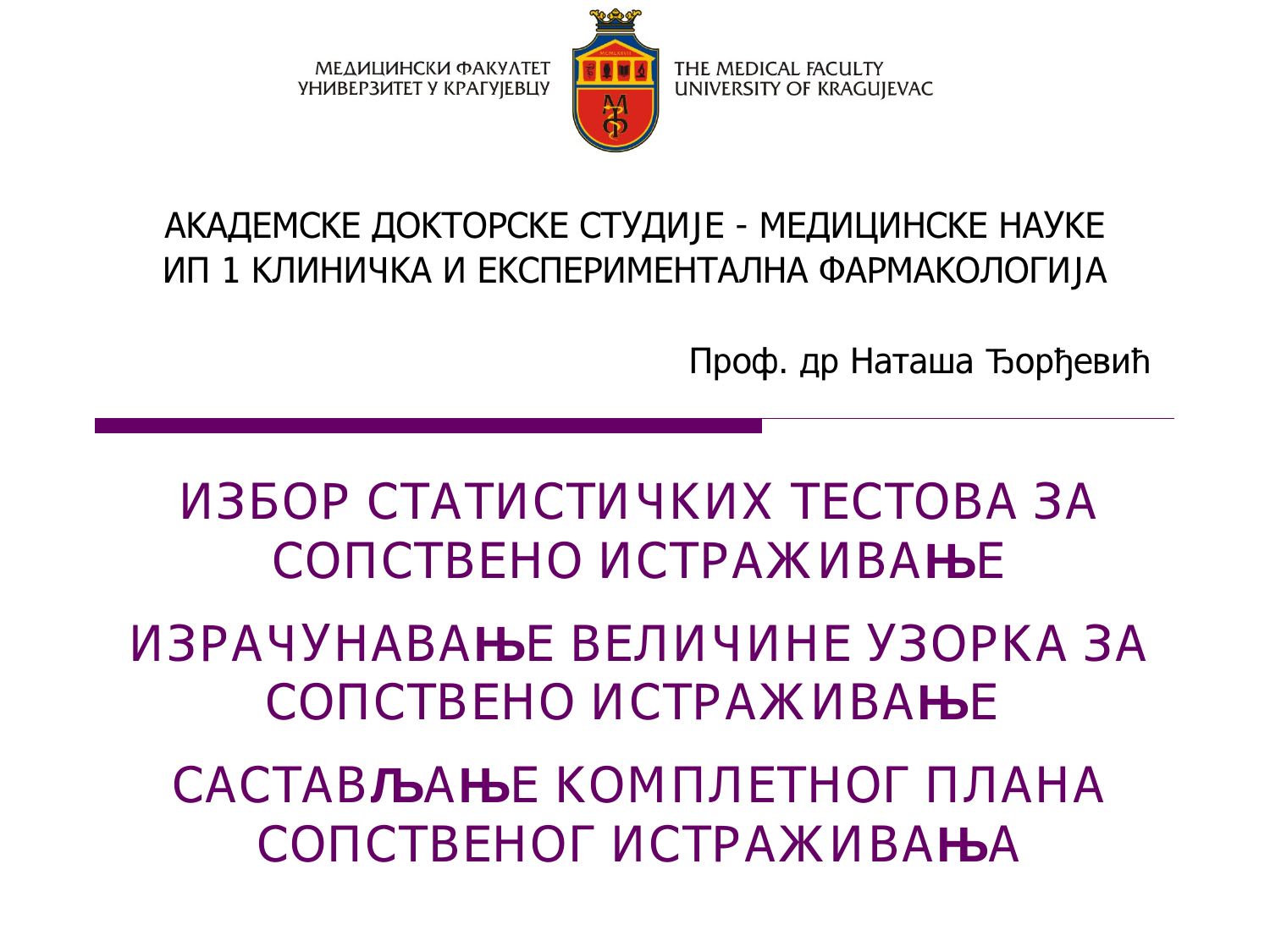

АКАДЕМСКЕ ДОКТОРСКЕ СТУДИЈЕ - МЕДИЦИНСКЕ НАУКЕ
ИП 1 КЛИНИЧКА И ЕКСПЕРИМЕНТАЛНА ФАРМАКОЛОГИЈА

Проф. др Наташа Ђорђевић
# ИЗБОР СТАТИСТИЧКИХ ТЕСТОВА ЗА СОПСТВЕНО ИСТРАЖИВАЊЕ * ИЗРАЧУНАВАЊЕ ВЕЛИЧИНЕ УЗОРКА ЗА СОПСТВЕНО ИСТРАЖИВАЊЕ * САСТАВЉАЊЕ КОМПЛЕТНОГ ПЛАНА СОПСТВЕНОГ ИСТРАЖИВАЊА